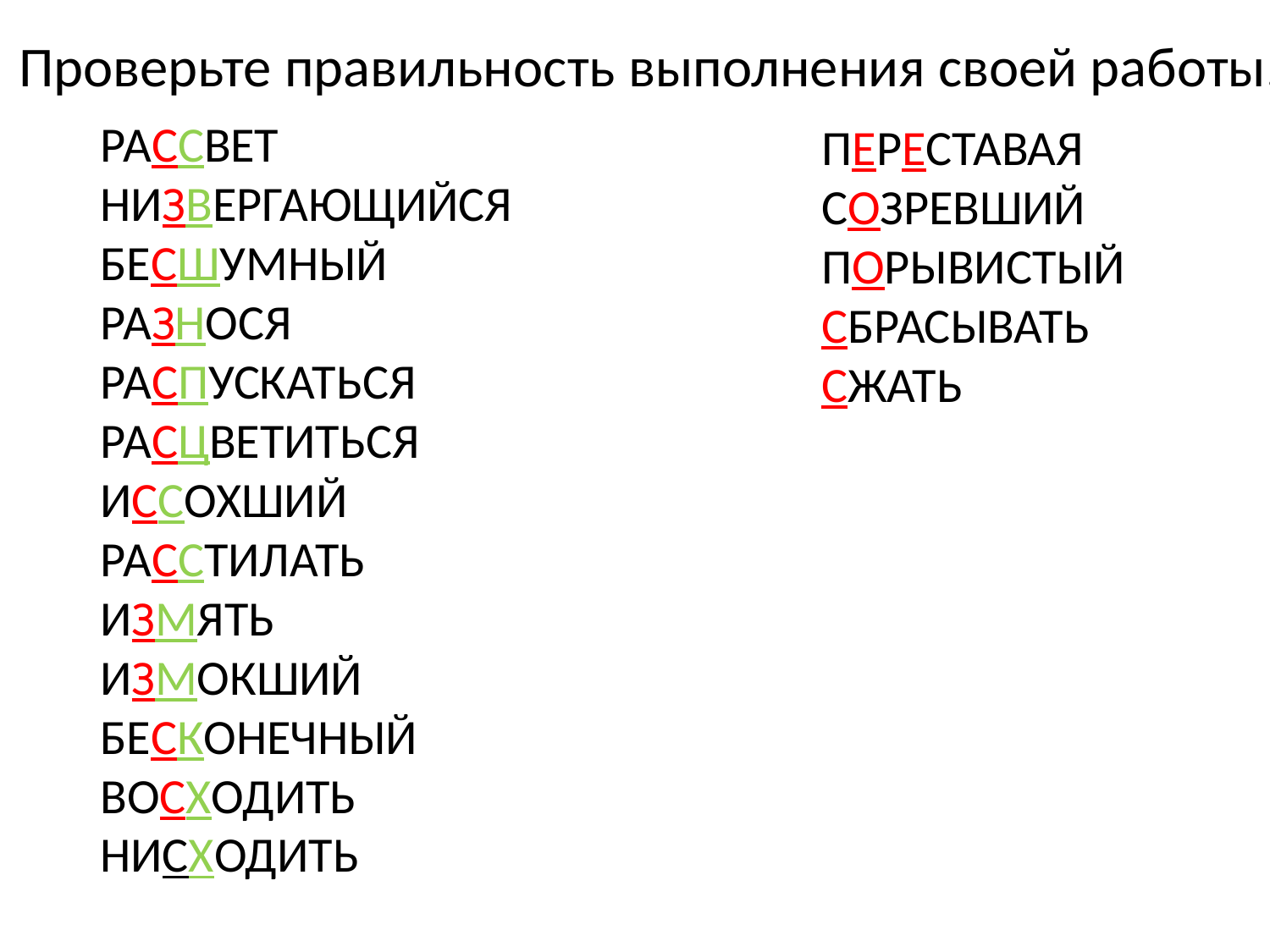

Проверьте правильность выполнения своей работы.

РАССВЕТ
НИЗВЕРГАЮЩИЙСЯ
БЕСШУМНЫЙ
РАЗНОСЯ
РАСПУСКАТЬСЯ
РАСЦВЕТИТЬСЯ
ИССОХШИЙ
РАССТИЛАТЬ
ИЗМЯТЬ
ИЗМОКШИЙ
БЕСКОНЕЧНЫЙ
ВОСХОДИТЬ
НИСХОДИТЬ
ПЕРЕСТАВАЯ
СОЗРЕВШИЙ
ПОРЫВИСТЫЙ
СБРАСЫВАТЬ
СЖАТЬ